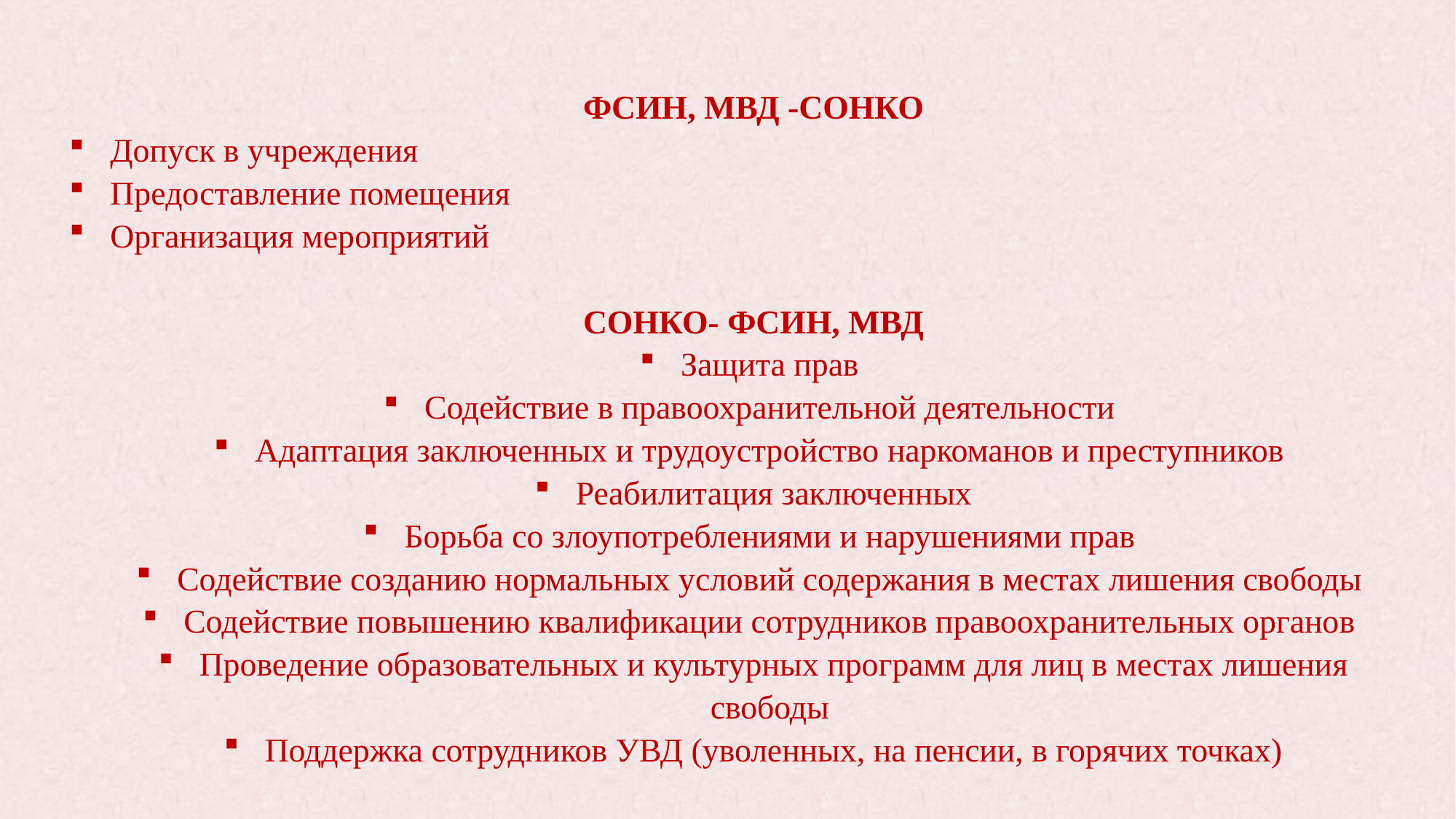

ФСИН, МВД -СОНКО
Допуск в учреждения
Предоставление помещения
Организация мероприятий

СОНКО- ФСИН, МВД
Защита прав
Содействие в правоохранительной деятельности
Адаптация заключенных и трудоустройство наркоманов и преступников
Реабилитация заключенных
Борьба со злоупотреблениями и нарушениями прав
Содействие созданию нормальных условий содержания в местах лишения свободы
Содействие повышению квалификации сотрудников правоохранительных органов
Проведение образовательных и культурных программ для лиц в местах лишения свободы
Поддержка сотрудников УВД (уволенных, на пенсии, в горячих точках)